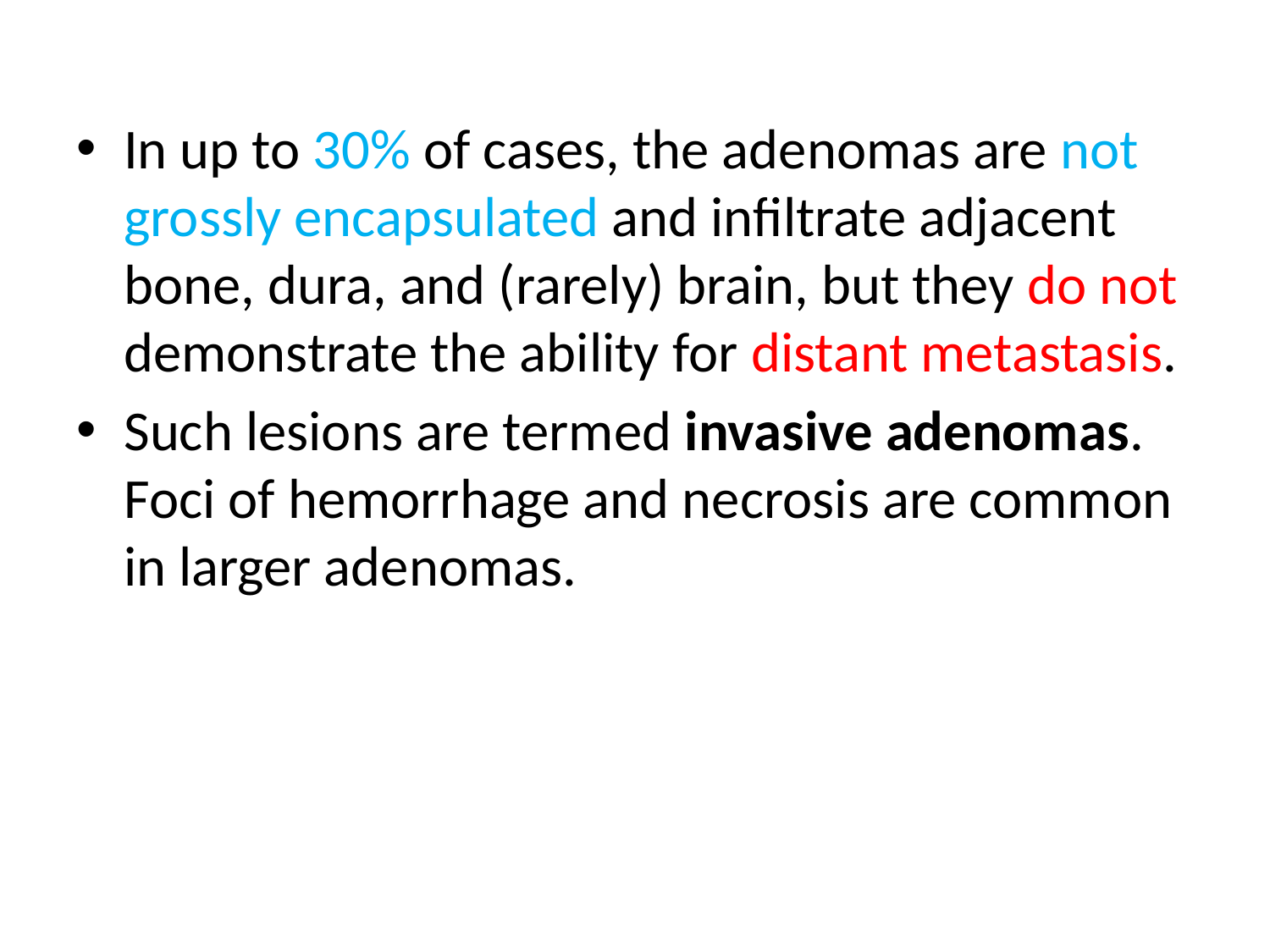

In up to 30% of cases, the adenomas are not grossly encapsulated and infiltrate adjacent bone, dura, and (rarely) brain, but they do not demonstrate the ability for distant metastasis.
Such lesions are termed invasive adenomas. Foci of hemorrhage and necrosis are common in larger adenomas.